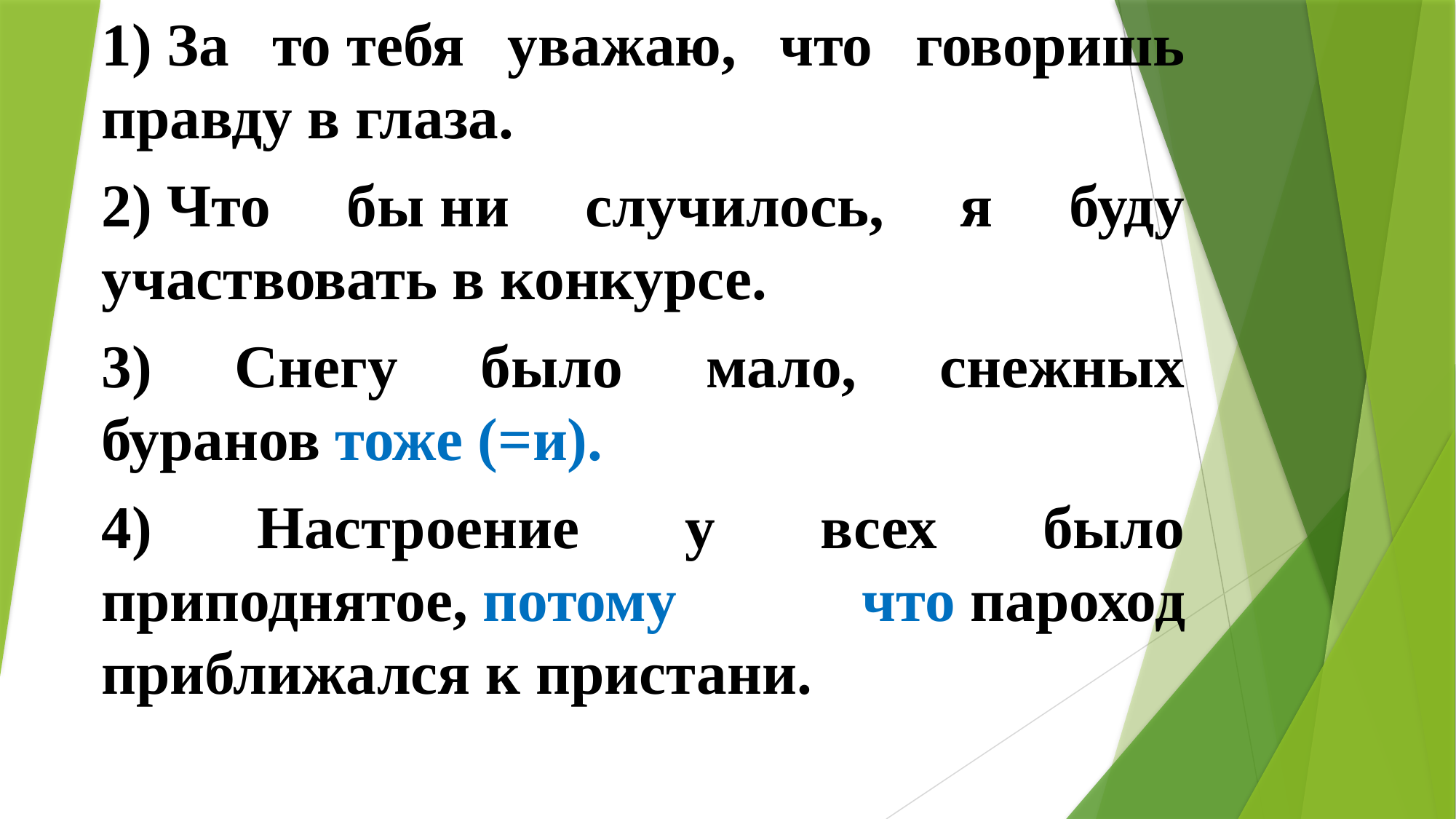

1) За то тебя уважаю, что говоришь правду в глаза.
2) Что бы ни случилось, я буду участвовать в конкурсе.
3) Снегу было мало, снежных буранов тоже (=и).
4) Настроение у всех было приподнятое, потому что пароход приближался к пристани.